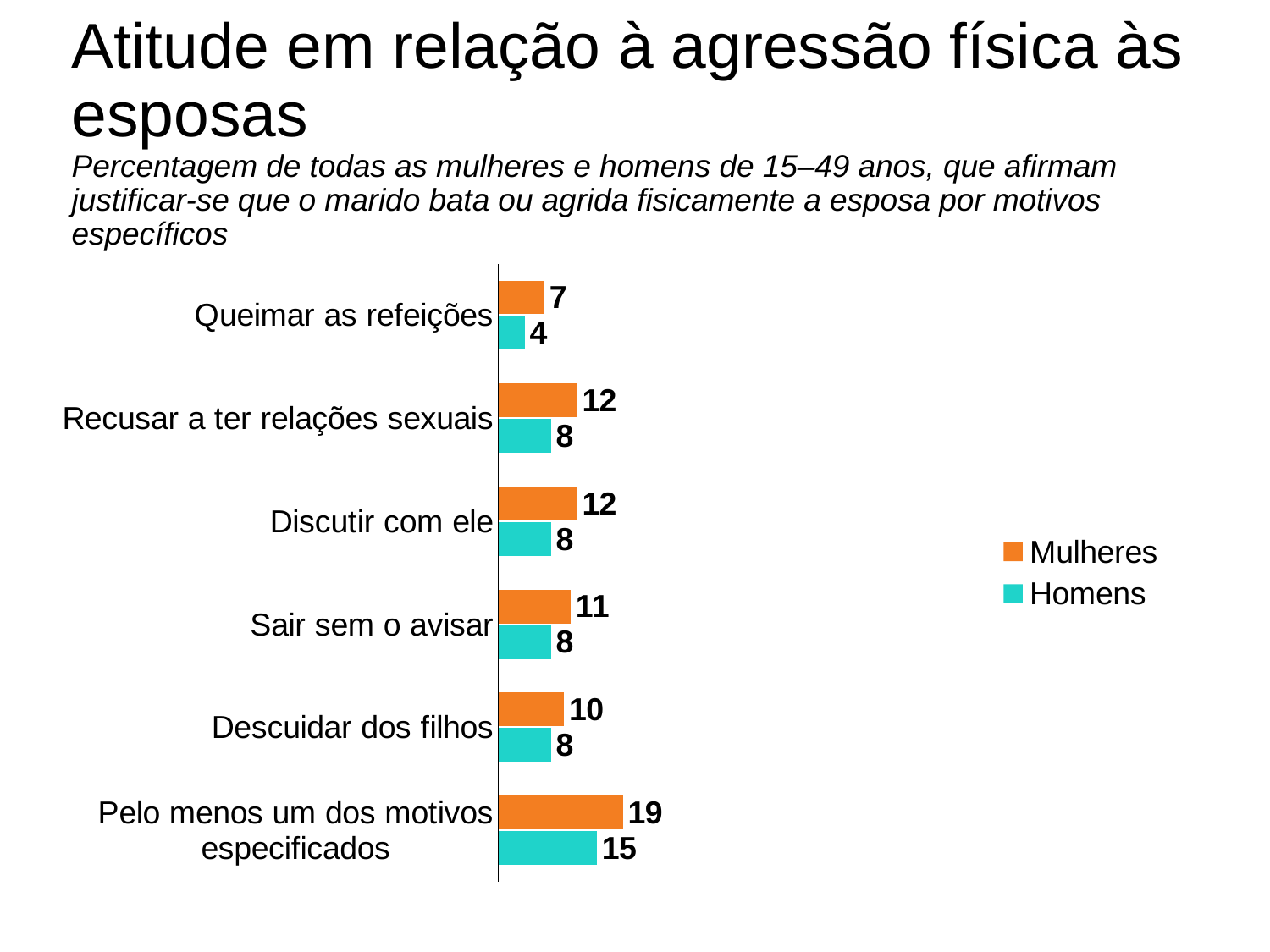

# Atitude em relação à agressão física às esposas
Percentagem de todas as mulheres e homens de 15–49 anos, que afirmam justificar-se que o marido bata ou agrida fisicamente a esposa por motivos específicos

### Chart

| Category | Homens | Mulheres |
|---|---|---|
| Pelo menos um dos motivos especificados | 15.0 | 19.0 |
| Descuidar dos filhos | 8.0 | 10.0 |
| Sair sem o avisar | 8.0 | 11.0 |
| Discutir com ele | 8.0 | 12.0 |
| Recusar a ter relações sexuais | 8.0 | 12.0 |
| Queimar as refeições | 4.0 | 7.0 |